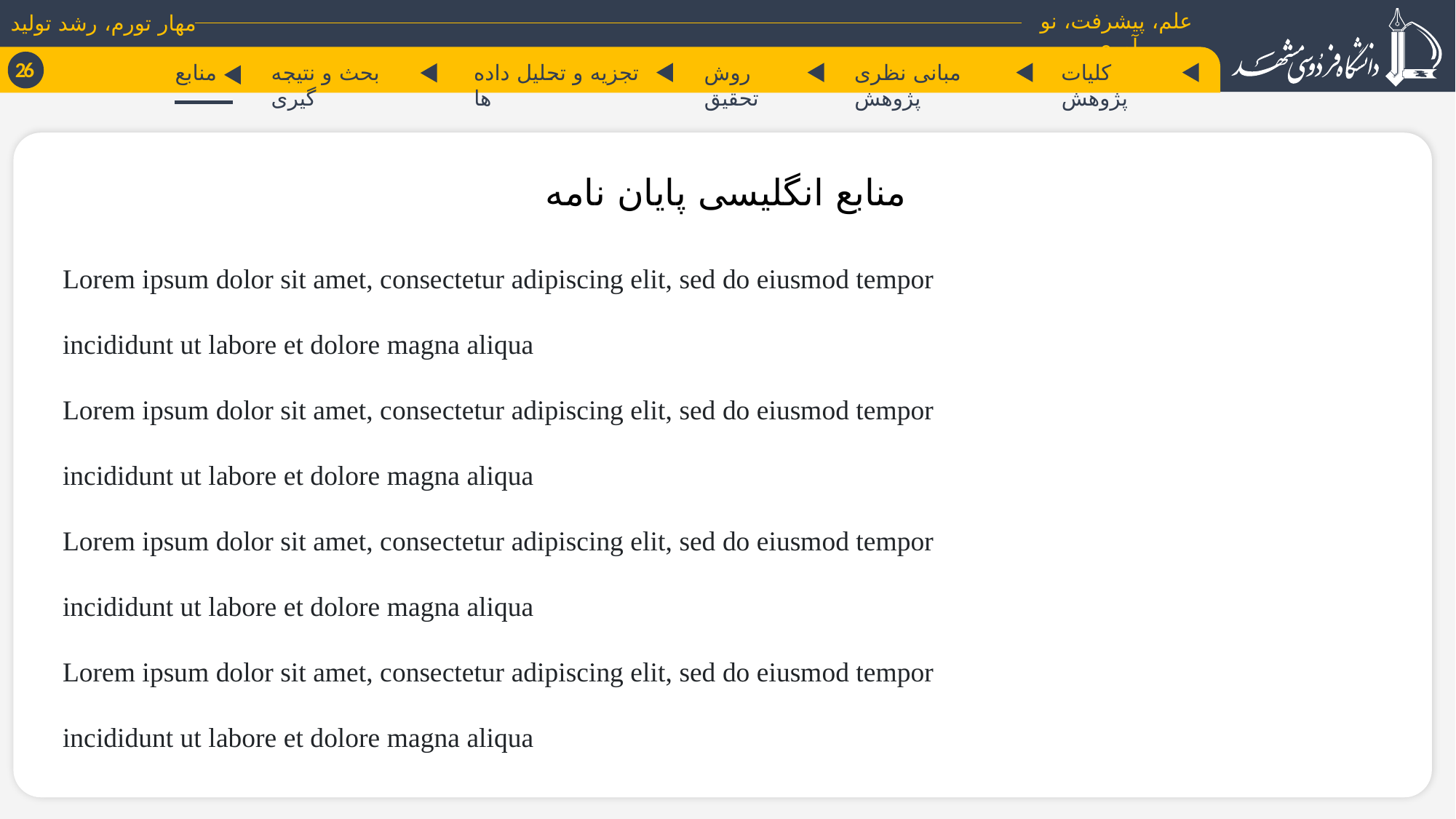

علم، پیشرفت، نو آوری
مهار تورم، رشد تولید

26

منابع
بحث و نتیجه گیری
تجزیه و تحلیل داده ها
روش تحقیق
مبانی نظری پژوهش
کلیات پژوهش

منابع انگلیسی پایان نامه
Lorem ipsum dolor sit amet, consectetur adipiscing elit, sed do eiusmod tempor incididunt ut labore et dolore magna aliqua
Lorem ipsum dolor sit amet, consectetur adipiscing elit, sed do eiusmod tempor incididunt ut labore et dolore magna aliqua
Lorem ipsum dolor sit amet, consectetur adipiscing elit, sed do eiusmod tempor incididunt ut labore et dolore magna aliqua
Lorem ipsum dolor sit amet, consectetur adipiscing elit, sed do eiusmod tempor incididunt ut labore et dolore magna aliqua